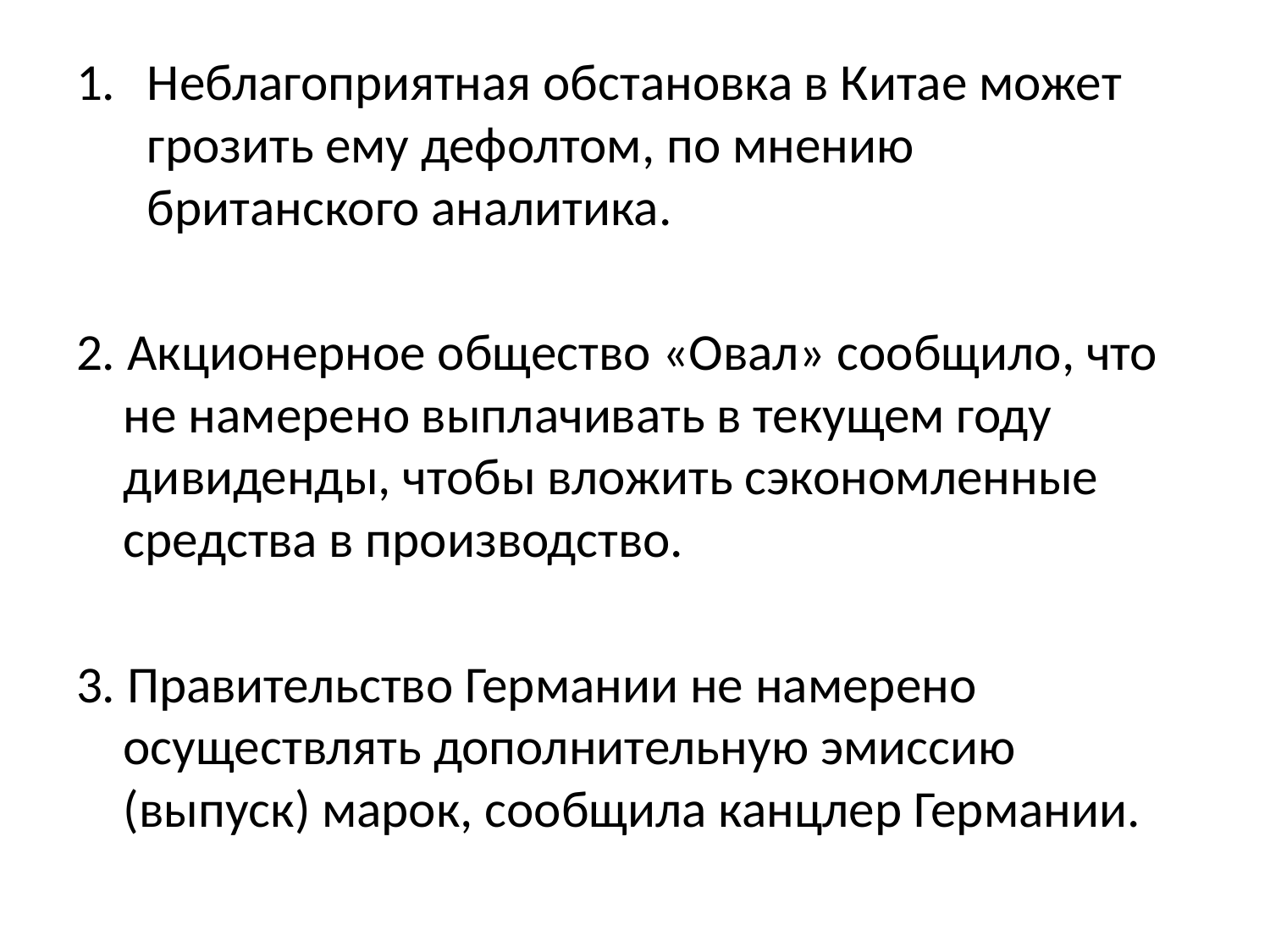

Неблагоприятная обстановка в Китае может грозить ему дефолтом, по мнению британского аналитика.

2. Акционерное общество «Овал» сообщило, что не намерено выплачивать в текущем году дивиденды, чтобы вложить сэкономленные средства в производство.

3. Правительство Германии не намерено осуществлять дополнительную эмиссию (выпуск) марок, сообщила канцлер Германии.